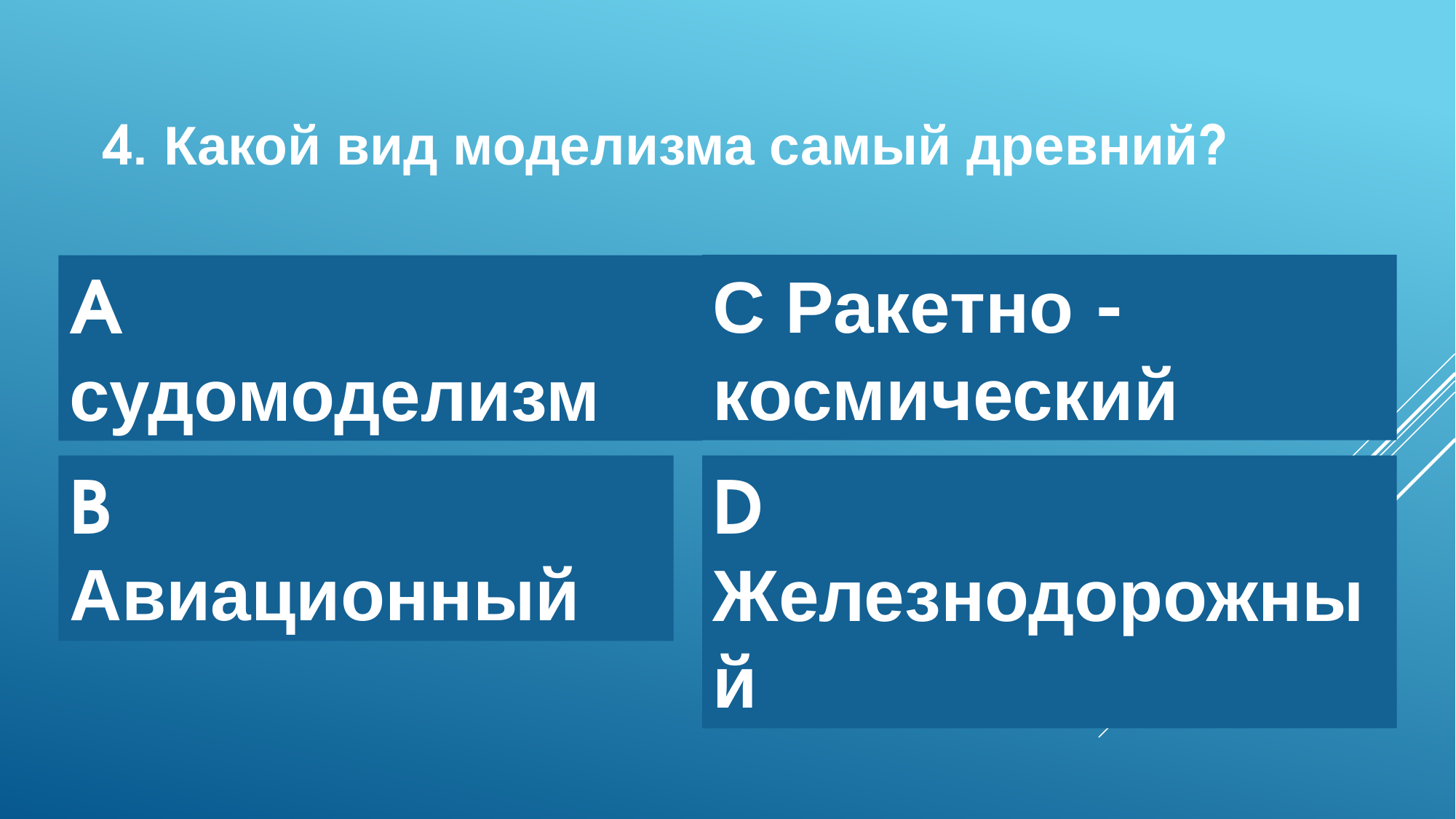

4. Какой вид моделизма самый древний?
С Ракетно - космический
A  судомоделизм
B  Авиационный
D  Железнодорожный